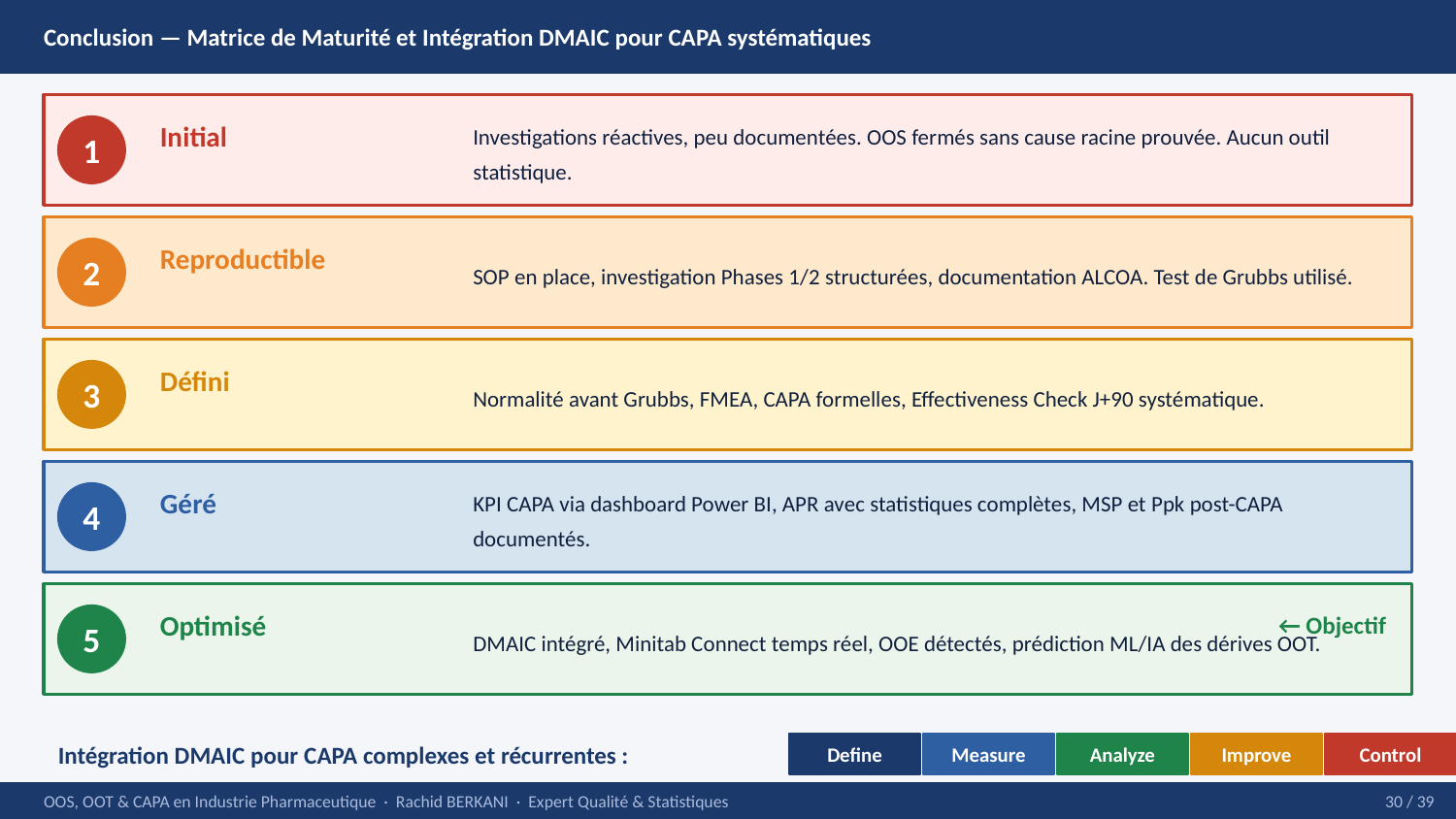

Conclusion — Matrice de Maturité et Intégration DMAIC pour CAPA systématiques

Initial
Investigations réactives, peu documentées. OOS fermés sans cause racine prouvée. Aucun outil statistique.

1

Reproductible
SOP en place, investigation Phases 1/2 structurées, documentation ALCOA. Test de Grubbs utilisé.

2

Défini
Normalité avant Grubbs, FMEA, CAPA formelles, Effectiveness Check J+90 systématique.

3

Géré
KPI CAPA via dashboard Power BI, APR avec statistiques complètes, MSP et Ppk post-CAPA documentés.

4

Optimisé
DMAIC intégré, Minitab Connect temps réel, OOE détectés, prédiction ML/IA des dérives OOT.
← Objectif

5
Intégration DMAIC pour CAPA complexes et récurrentes :

Define

Measure

Analyze

Improve

Control

OOS, OOT & CAPA en Industrie Pharmaceutique  ·  Rachid BERKANI  ·  Expert Qualité & Statistiques
30 / 39